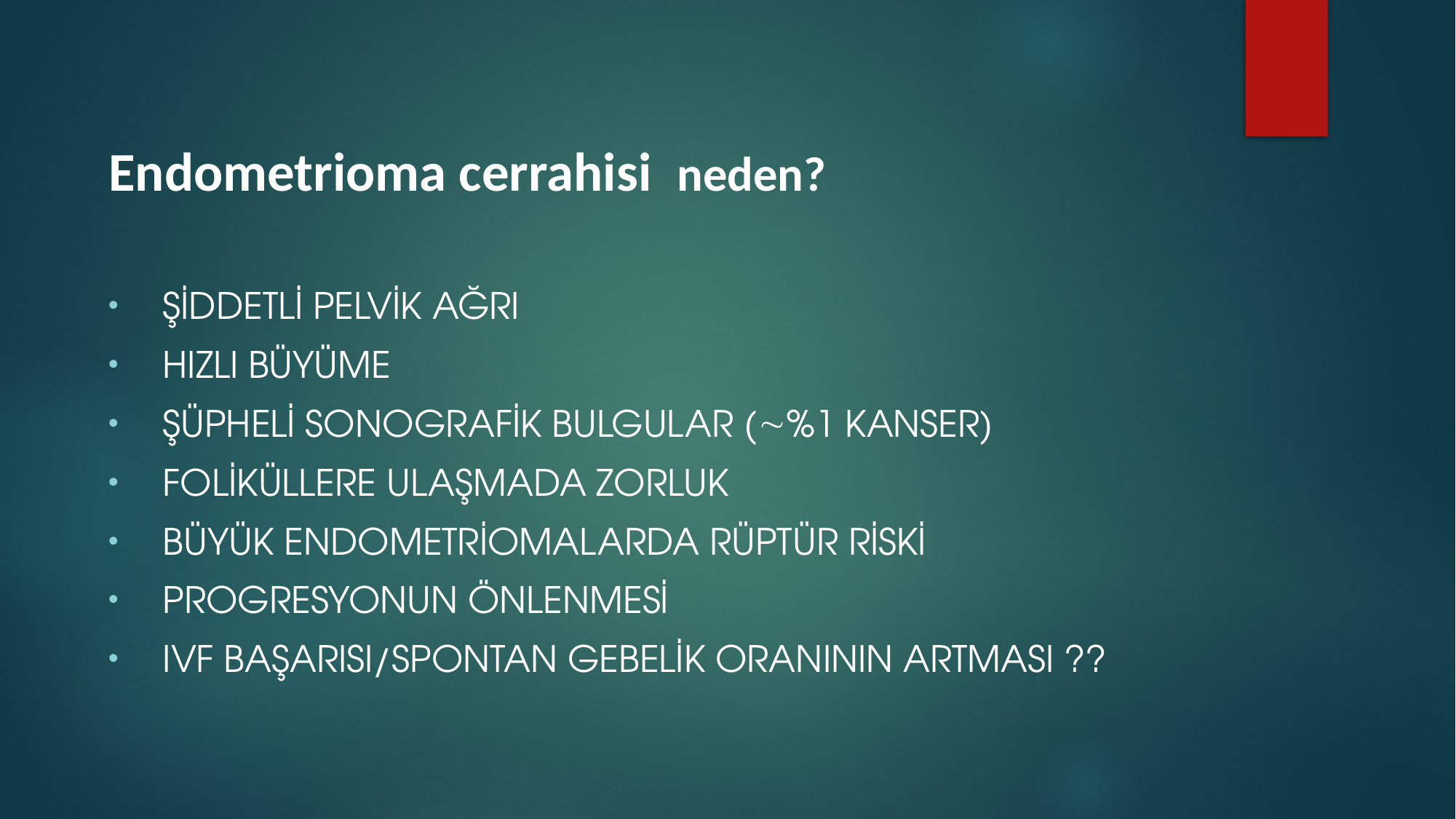

Endometrioma cerrahisi  neden?
Şiddetli pelvik ağrı
Hızlı büyüme
Şüpheli sonografik bulgular (∼%1 kanser)
Foliküllere ulaşmada zorluk
Büyük endometriomalarda rüptür riski
Progresyonun önlenmesi
IVF başarısı/spontan gebelik oranının artması ??